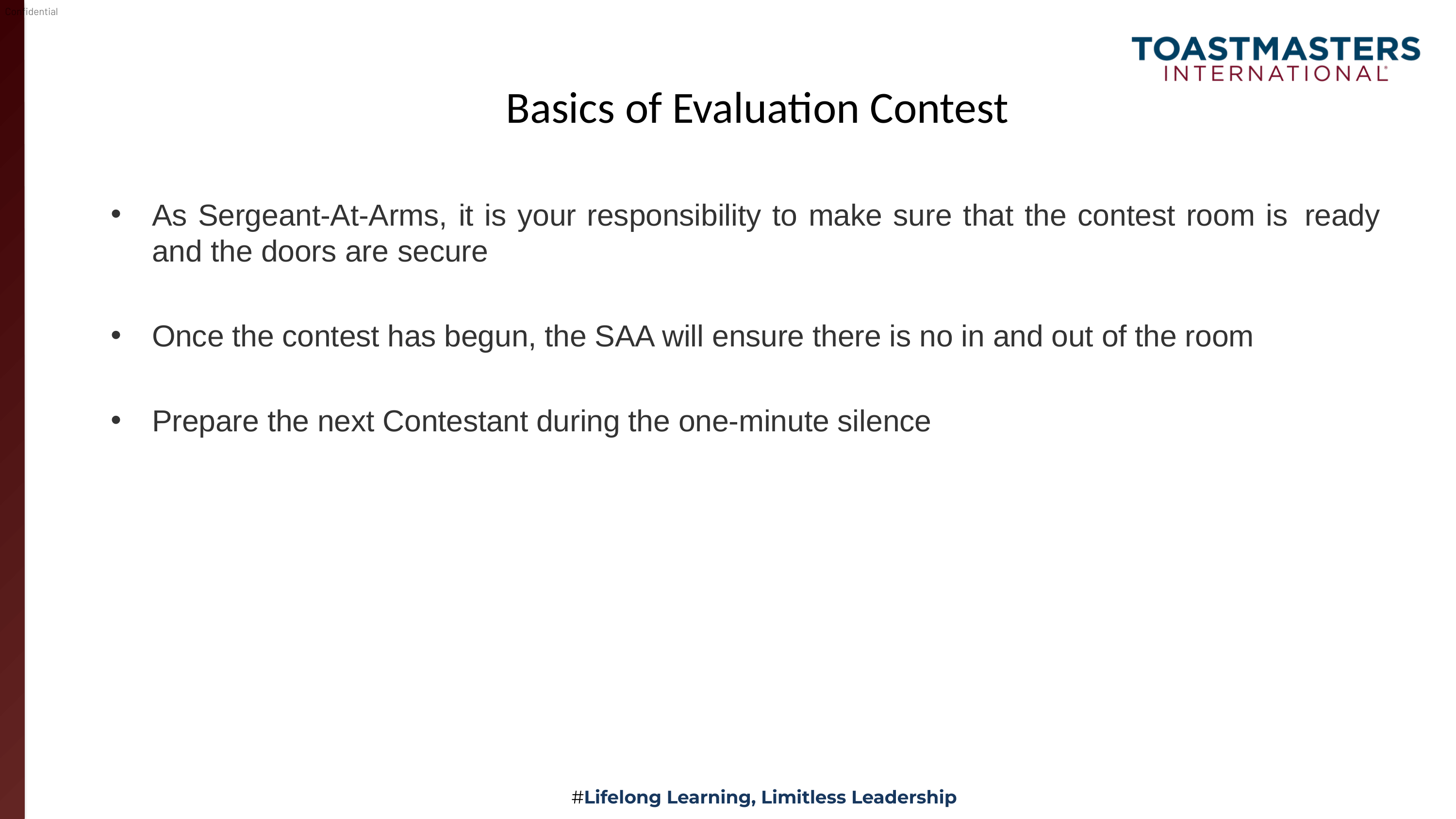

# Basics of Evaluation Contest
As Sergeant-At-Arms, it is your responsibility to make sure that the contest room is  ready and the doors are secure

Once the contest has begun, the SAA will ensure there is no in and out of the room

Prepare the next Contestant during the one-minute silence